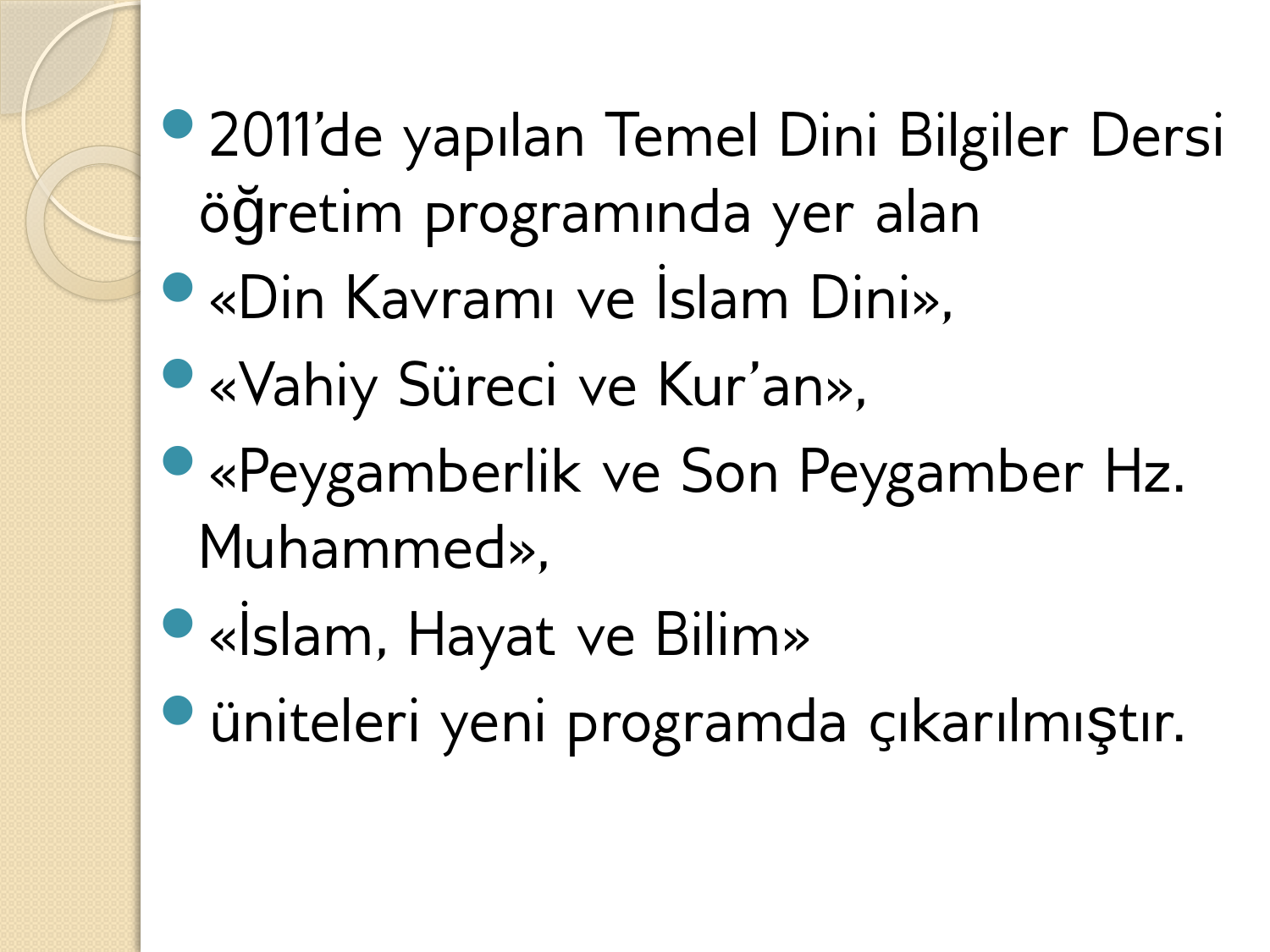

2011’de yapılan Temel Dini Bilgiler Dersi öğretim programında yer alan
«Din Kavramı ve İslam Dini»,
«Vahiy Süreci ve Kur’an»,
«Peygamberlik ve Son Peygamber Hz. Muhammed»,
«İslam, Hayat ve Bilim»
üniteleri yeni programda çıkarılmıştır.